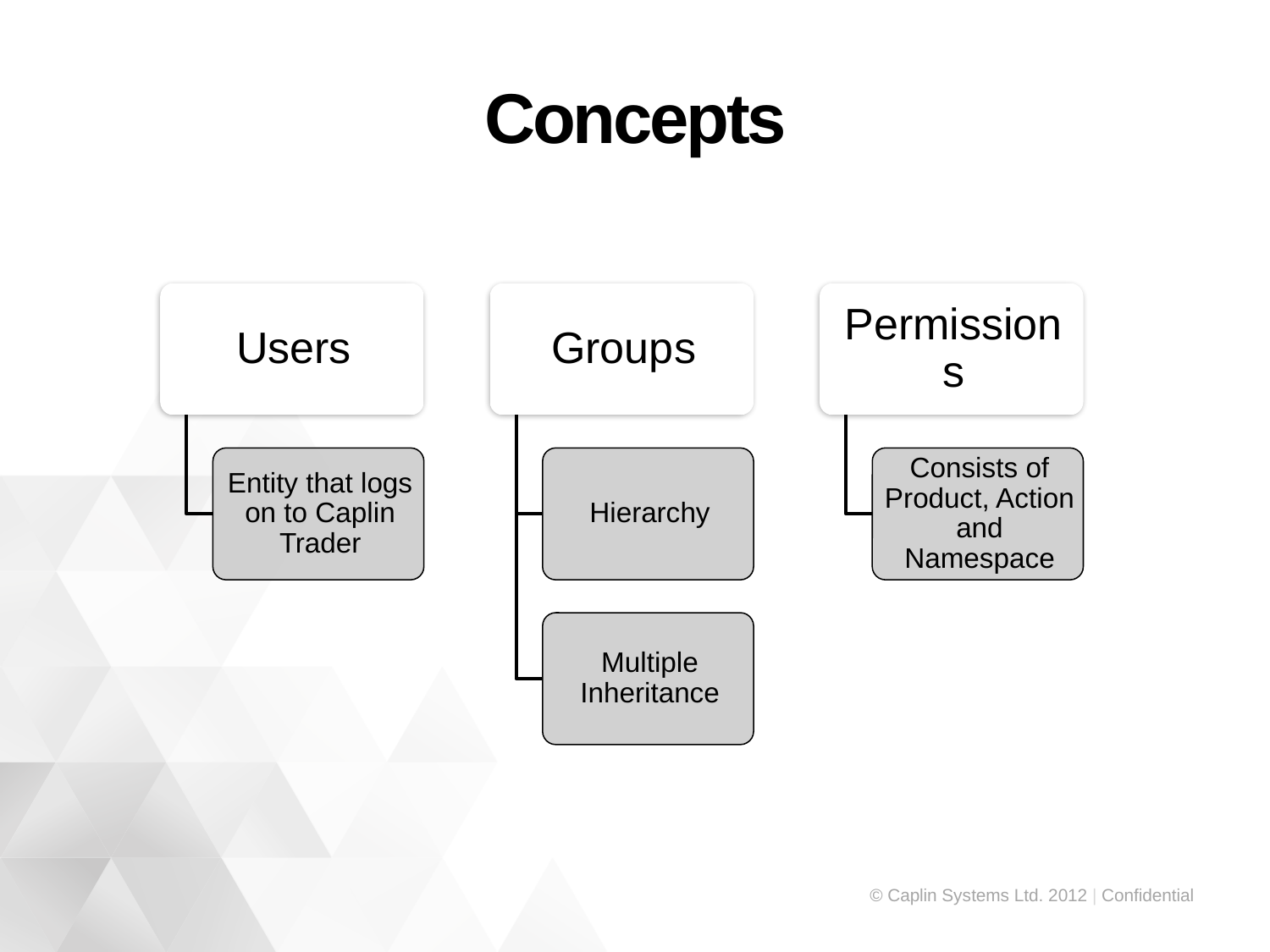

# Concepts
Users
Entity that logs on to Caplin Trader
Groups
Hierarchy
Multiple Inheritance
Permissions
Consists of Product, Action and Namespace